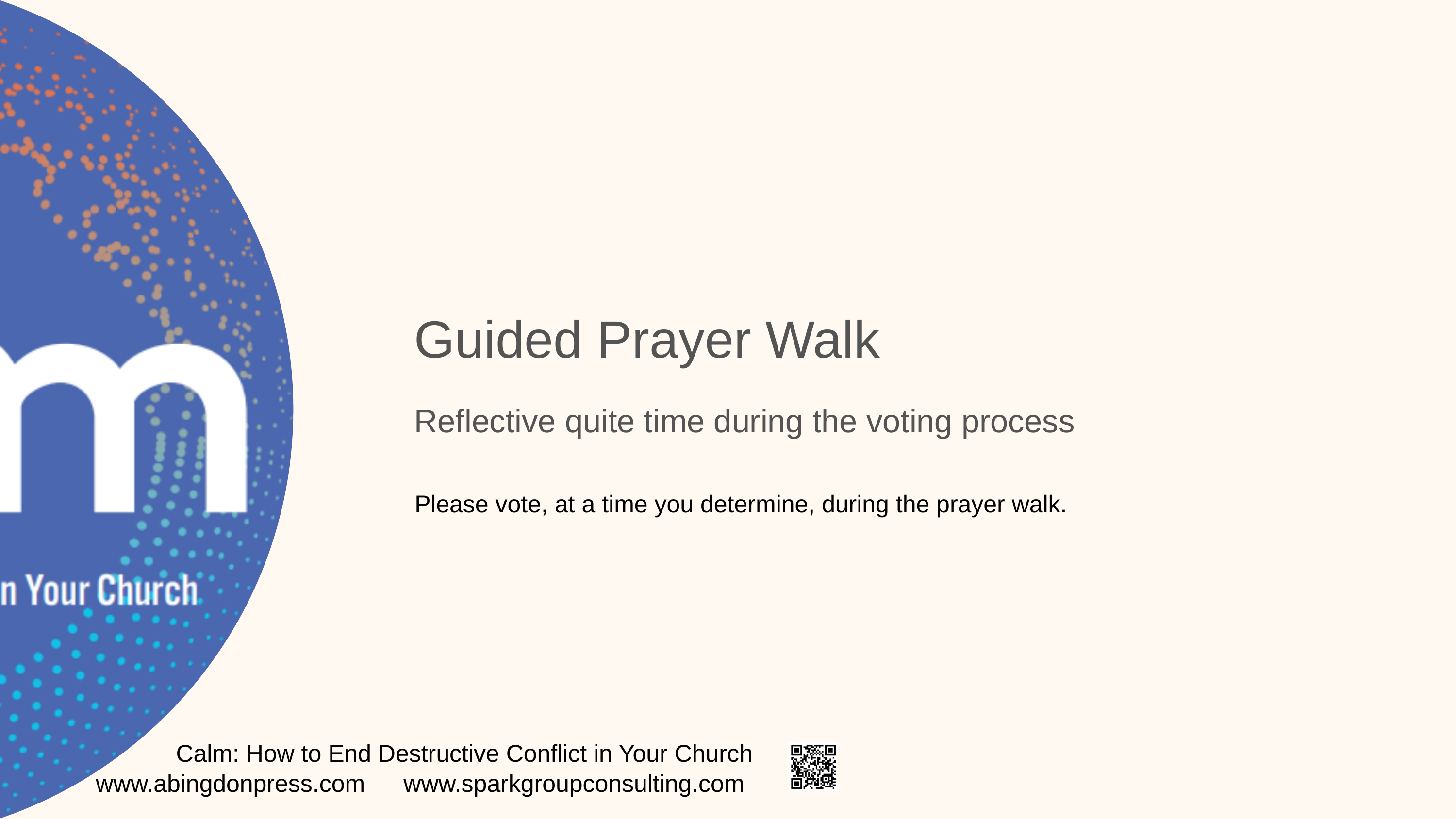

Guided Prayer Walk
Reflective quite time during the voting process
Please vote, at a time you determine, during the prayer walk.
Calm: How to End Destructive Conflict in Your Church

www.abingdonpress.com
www.sparkgroupconsulting.com